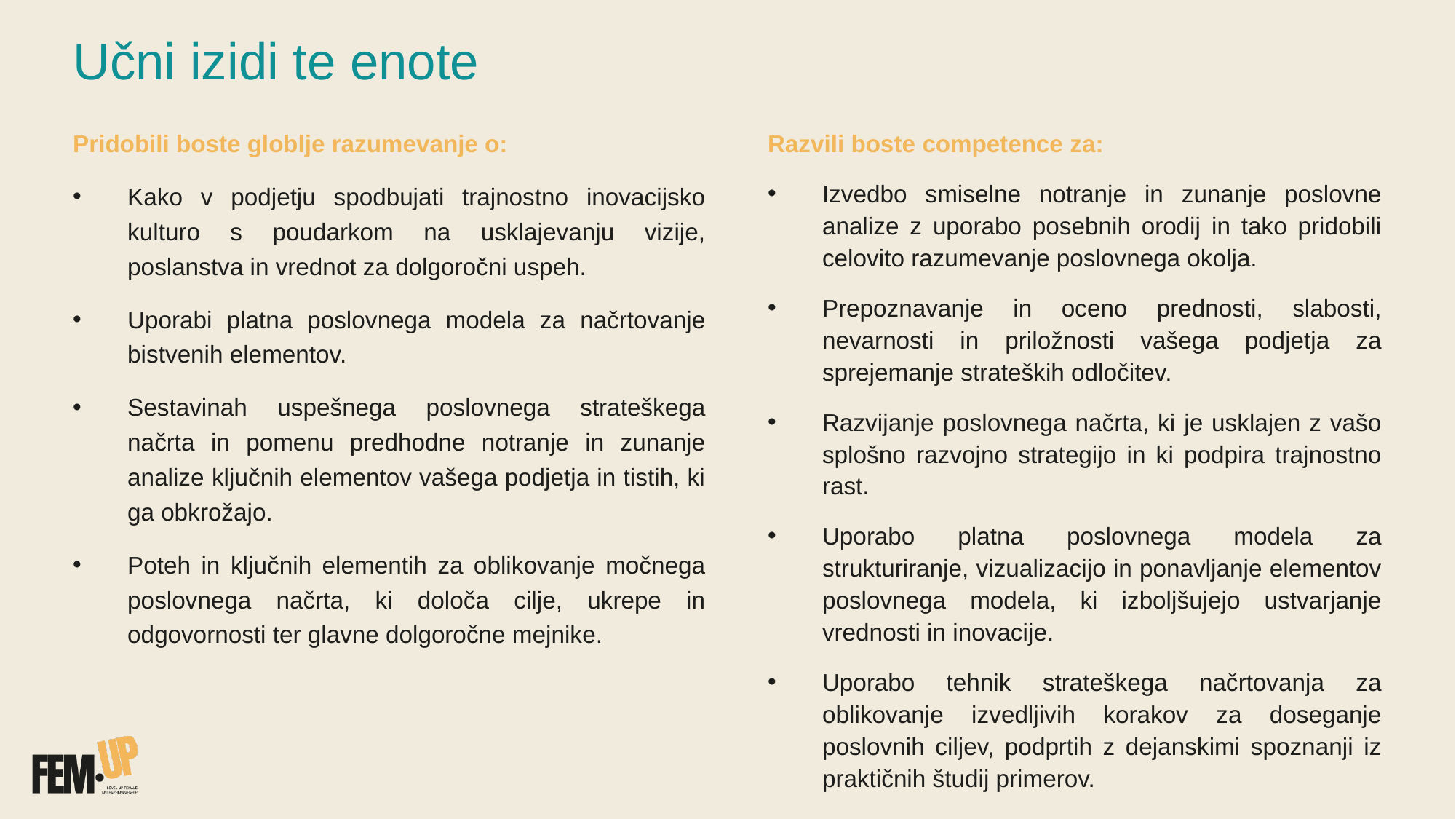

# Učni izidi te enote
Pridobili boste globlje razumevanje o:
Kako v podjetju spodbujati trajnostno inovacijsko kulturo s poudarkom na usklajevanju vizije, poslanstva in vrednot za dolgoročni uspeh.
Uporabi platna poslovnega modela za načrtovanje bistvenih elementov.
Sestavinah uspešnega poslovnega strateškega načrta in pomenu predhodne notranje in zunanje analize ključnih elementov vašega podjetja in tistih, ki ga obkrožajo.
Poteh in ključnih elementih za oblikovanje močnega poslovnega načrta, ki določa cilje, ukrepe in odgovornosti ter glavne dolgoročne mejnike.

Razvili boste competence za:
Izvedbo smiselne notranje in zunanje poslovne analize z uporabo posebnih orodij in tako pridobili celovito razumevanje poslovnega okolja.
Prepoznavanje in oceno prednosti, slabosti, nevarnosti in priložnosti vašega podjetja za sprejemanje strateških odločitev.
Razvijanje poslovnega načrta, ki je usklajen z vašo splošno razvojno strategijo in ki podpira trajnostno rast.
Uporabo platna poslovnega modela za strukturiranje, vizualizacijo in ponavljanje elementov poslovnega modela, ki izboljšujejo ustvarjanje vrednosti in inovacije.
Uporabo tehnik strateškega načrtovanja za oblikovanje izvedljivih korakov za doseganje poslovnih ciljev, podprtih z dejanskimi spoznanji iz praktičnih študij primerov.